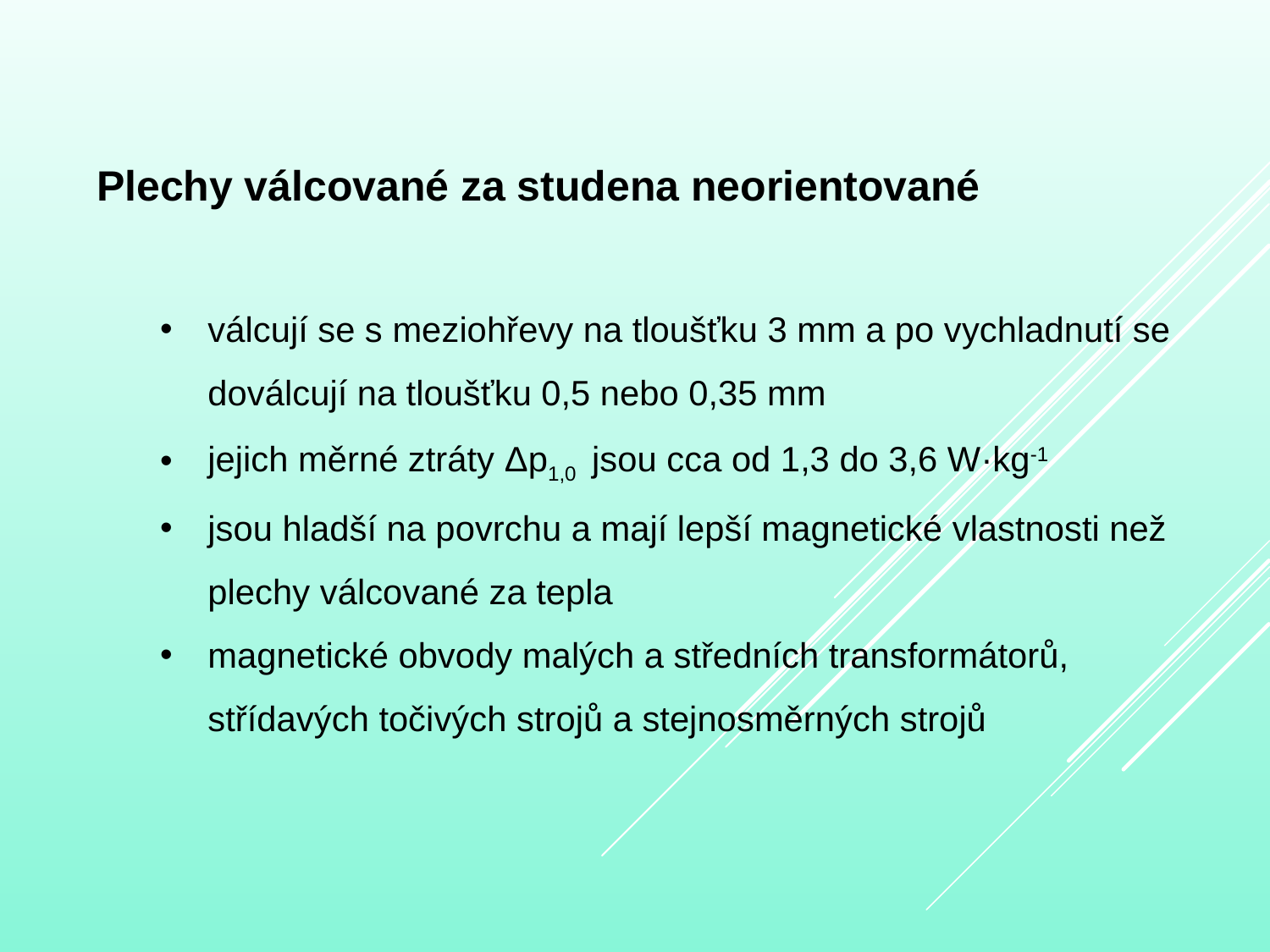

Plechy válcované za studena neorientované

válcují se s meziohřevy na tloušťku 3 mm a po vychladnutí se doválcují na tloušťku 0,5 nebo 0,35 mm
jejich měrné ztráty Δp1,0  jsou cca od 1,3 do 3,6 W·kg-1
jsou hladší na povrchu a mají lepší magnetické vlastnosti než plechy válcované za tepla
magnetické obvody malých a středních transformátorů, střídavých točivých strojů a stejnosměrných strojů